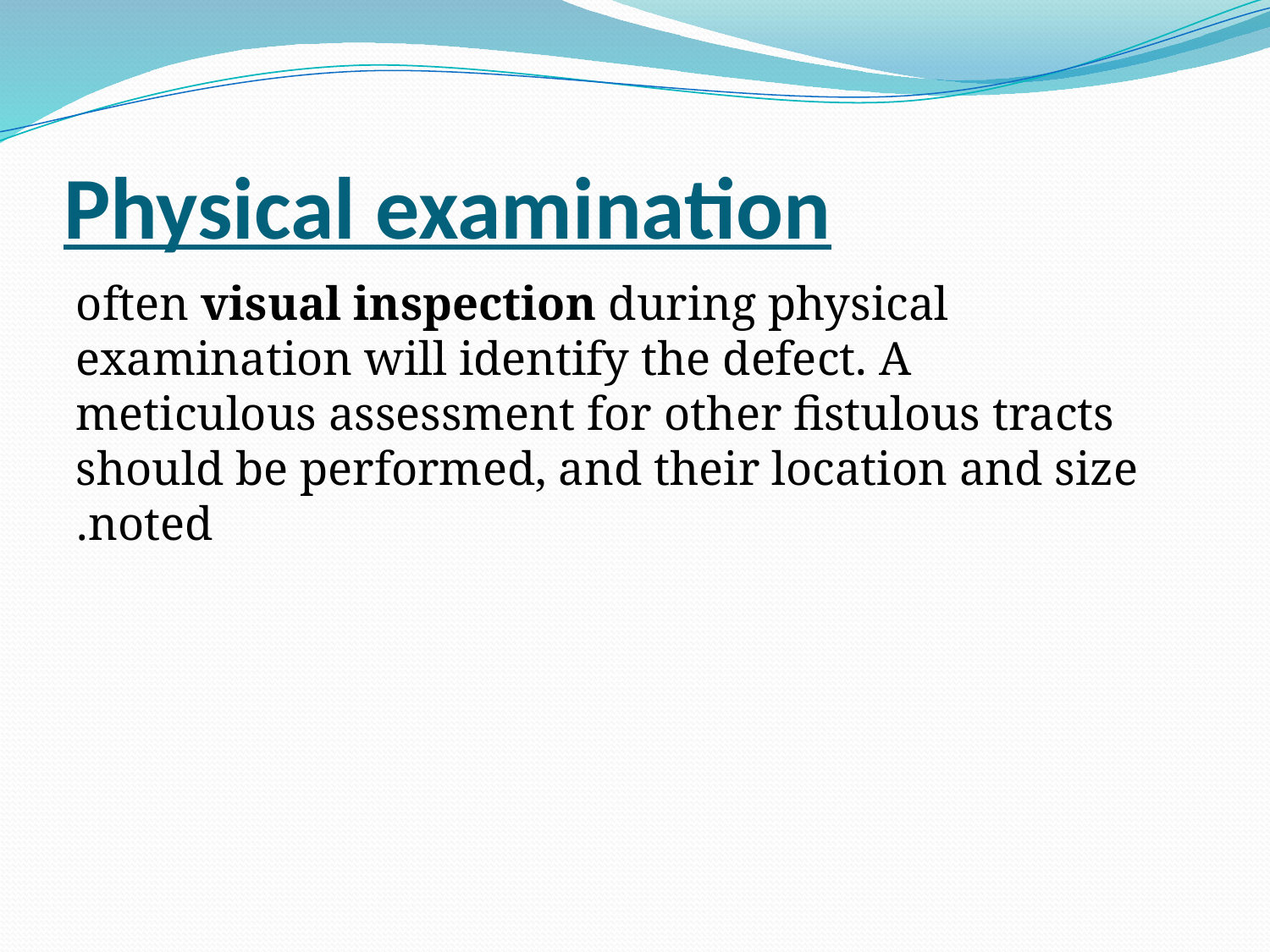

# Physical examination
often visual inspection during physical examination will identify the defect. A meticulous assessment for other fistulous tracts should be performed, and their location and size noted.